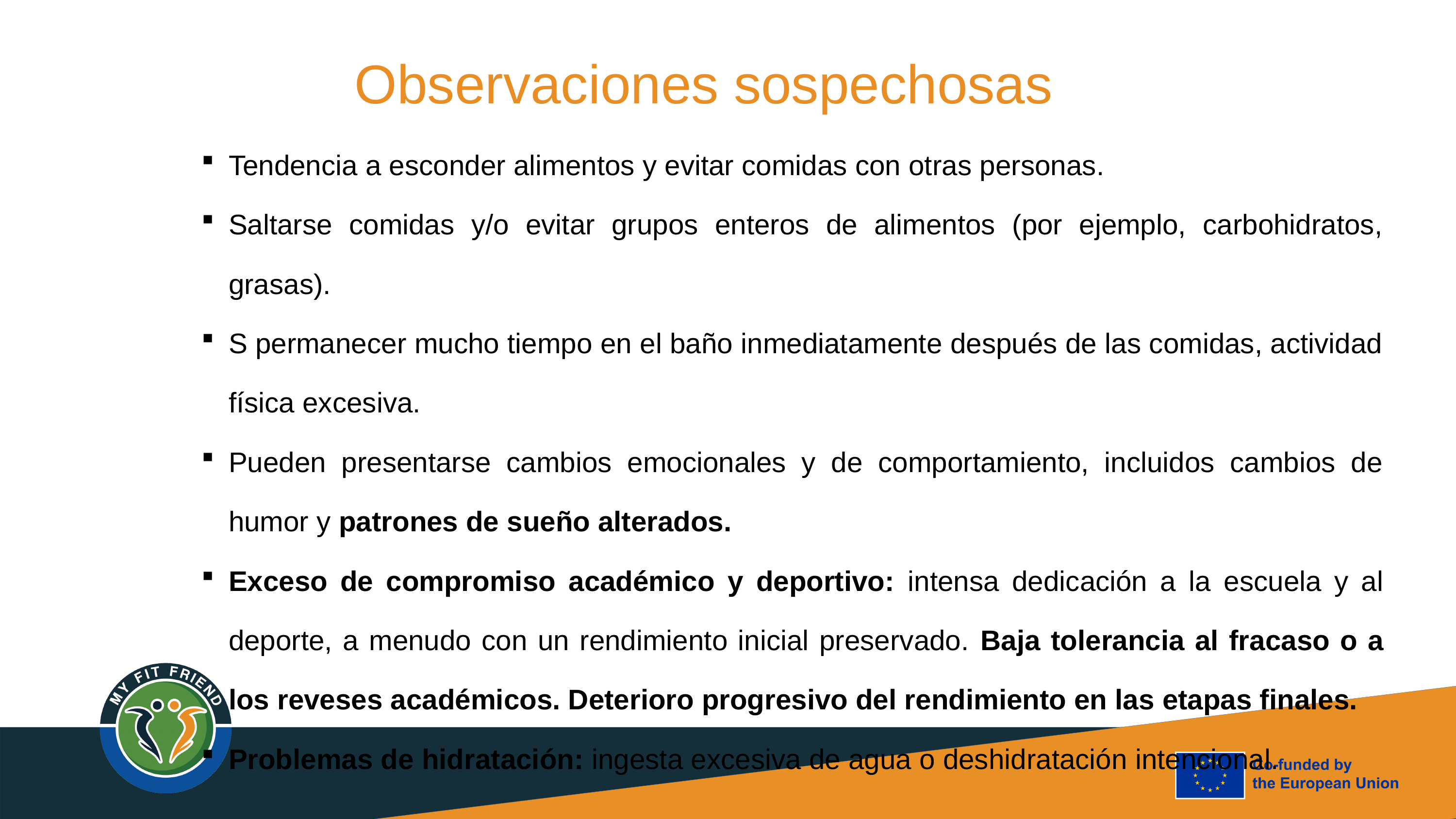

Observaciones sospechosas
Tendencia a esconder alimentos y evitar comidas con otras personas.
Saltarse comidas y/o evitar grupos enteros de alimentos (por ejemplo, carbohidratos, grasas).
S permanecer mucho tiempo en el baño inmediatamente después de las comidas, actividad física excesiva.
Pueden presentarse cambios emocionales y de comportamiento, incluidos cambios de humor y patrones de sueño alterados.
Exceso de compromiso académico y deportivo: intensa dedicación a la escuela y al deporte, a menudo con un rendimiento inicial preservado. Baja tolerancia al fracaso o a los reveses académicos. Deterioro progresivo del rendimiento en las etapas finales.
Problemas de hidratación: ingesta excesiva de agua o deshidratación intencional.